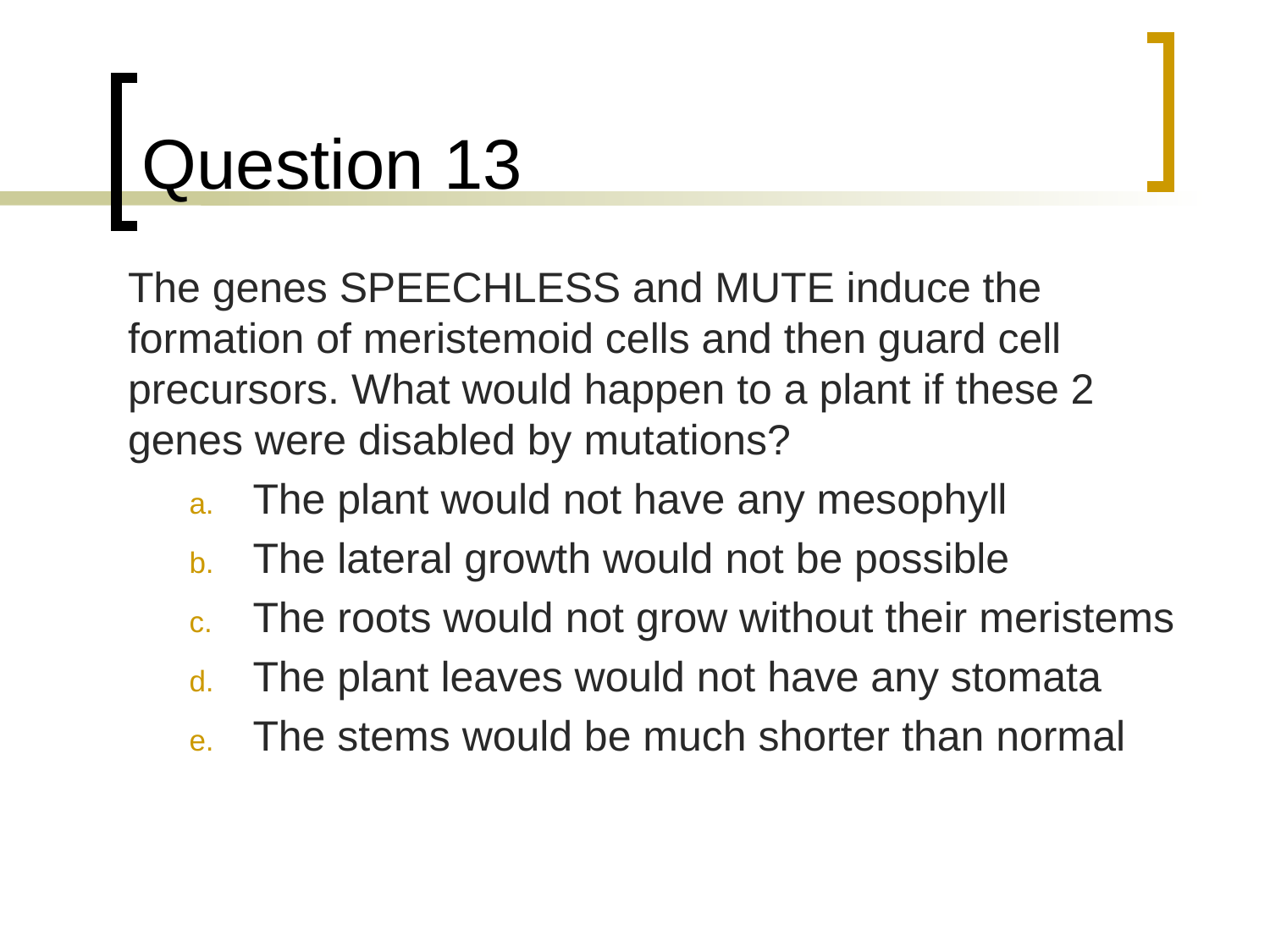

# Question 13
	The genes SPEECHLESS and MUTE induce the formation of meristemoid cells and then guard cell precursors. What would happen to a plant if these 2 genes were disabled by mutations?
The plant would not have any mesophyll
The lateral growth would not be possible
The roots would not grow without their meristems
The plant leaves would not have any stomata
The stems would be much shorter than normal